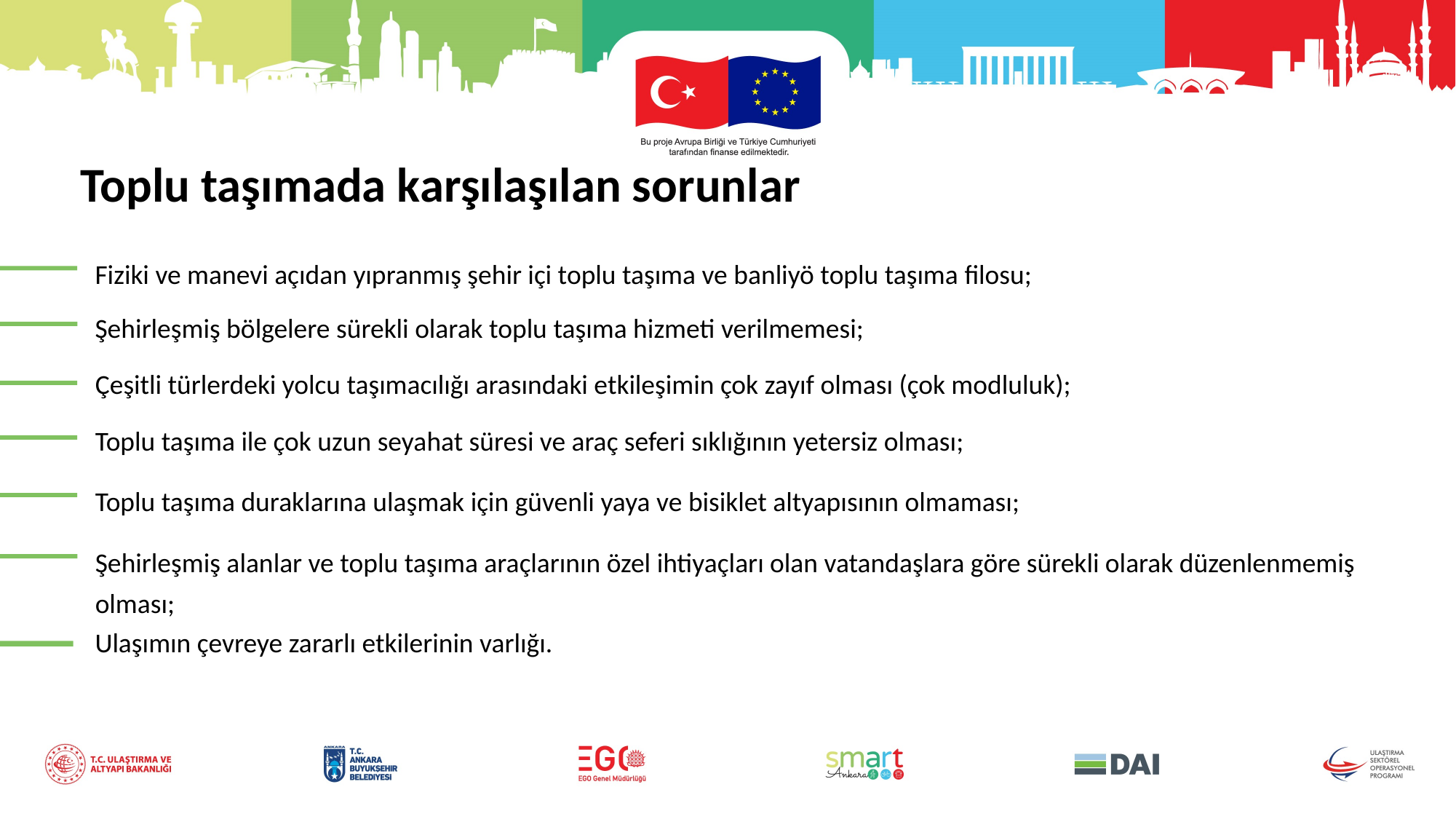

Toplu taşımada karşılaşılan sorunlar

Fiziki ve manevi açıdan yıpranmış şehir içi toplu taşıma ve banliyö toplu taşıma filosu;

Şehirleşmiş bölgelere sürekli olarak toplu taşıma hizmeti verilmemesi;

Çeşitli türlerdeki yolcu taşımacılığı arasındaki etkileşimin çok zayıf olması (çok modluluk);

Toplu taşıma ile çok uzun seyahat süresi ve araç seferi sıklığının yetersiz olması;

Toplu taşıma duraklarına ulaşmak için güvenli yaya ve bisiklet altyapısının olmaması;

Şehirleşmiş alanlar ve toplu taşıma araçlarının özel ihtiyaçları olan vatandaşlara göre sürekli olarak düzenlenmemiş olması;

Ulaşımın çevreye zararlı etkilerinin varlığı.